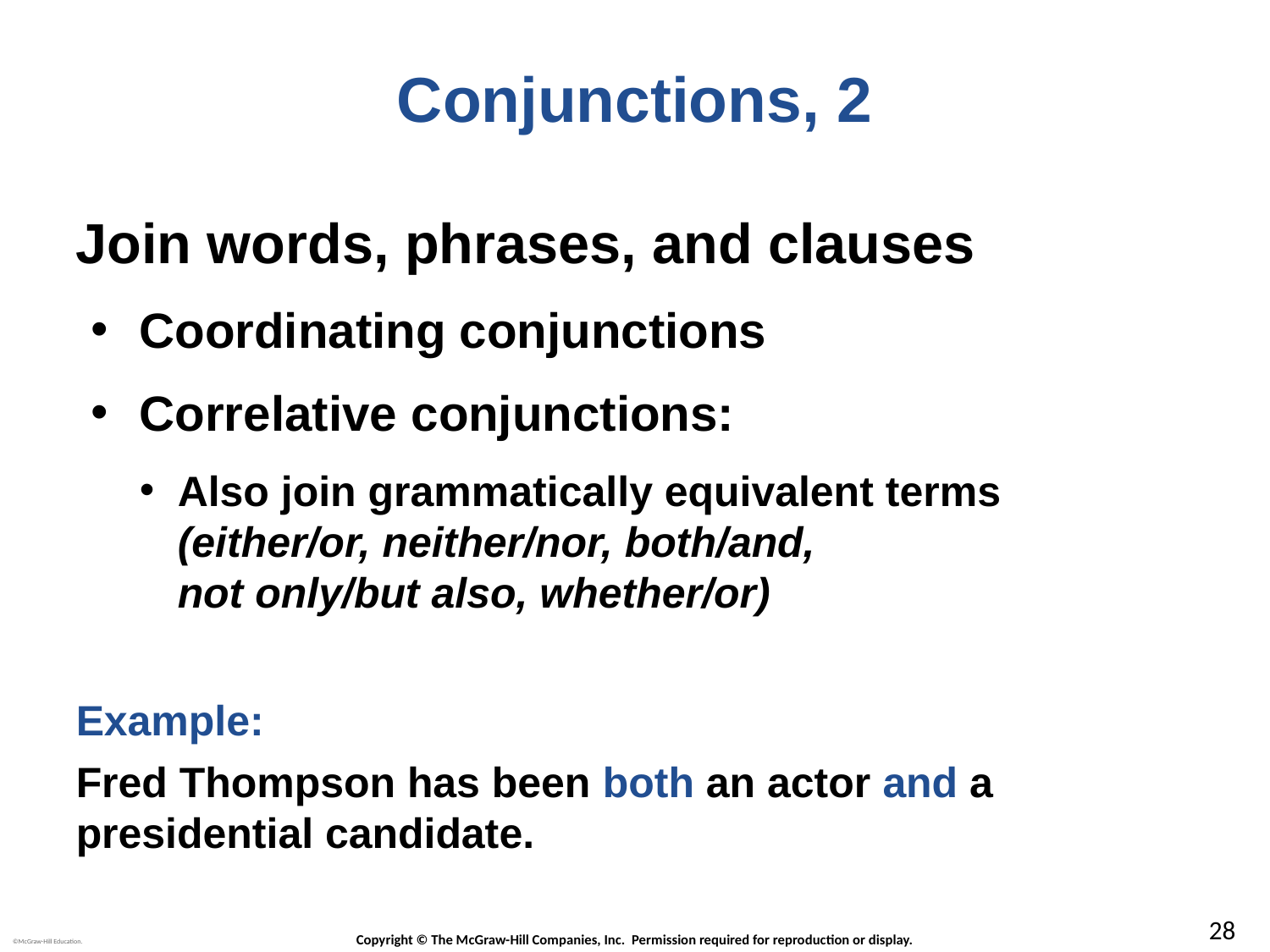

# Conjunctions, 2
Join words, phrases, and clauses
Coordinating conjunctions
Correlative conjunctions:
Also join grammatically equivalent terms
(either/or, neither/nor, both/and,
not only/but also, whether/or)
Example:
Fred Thompson has been both an actor and a presidential candidate.